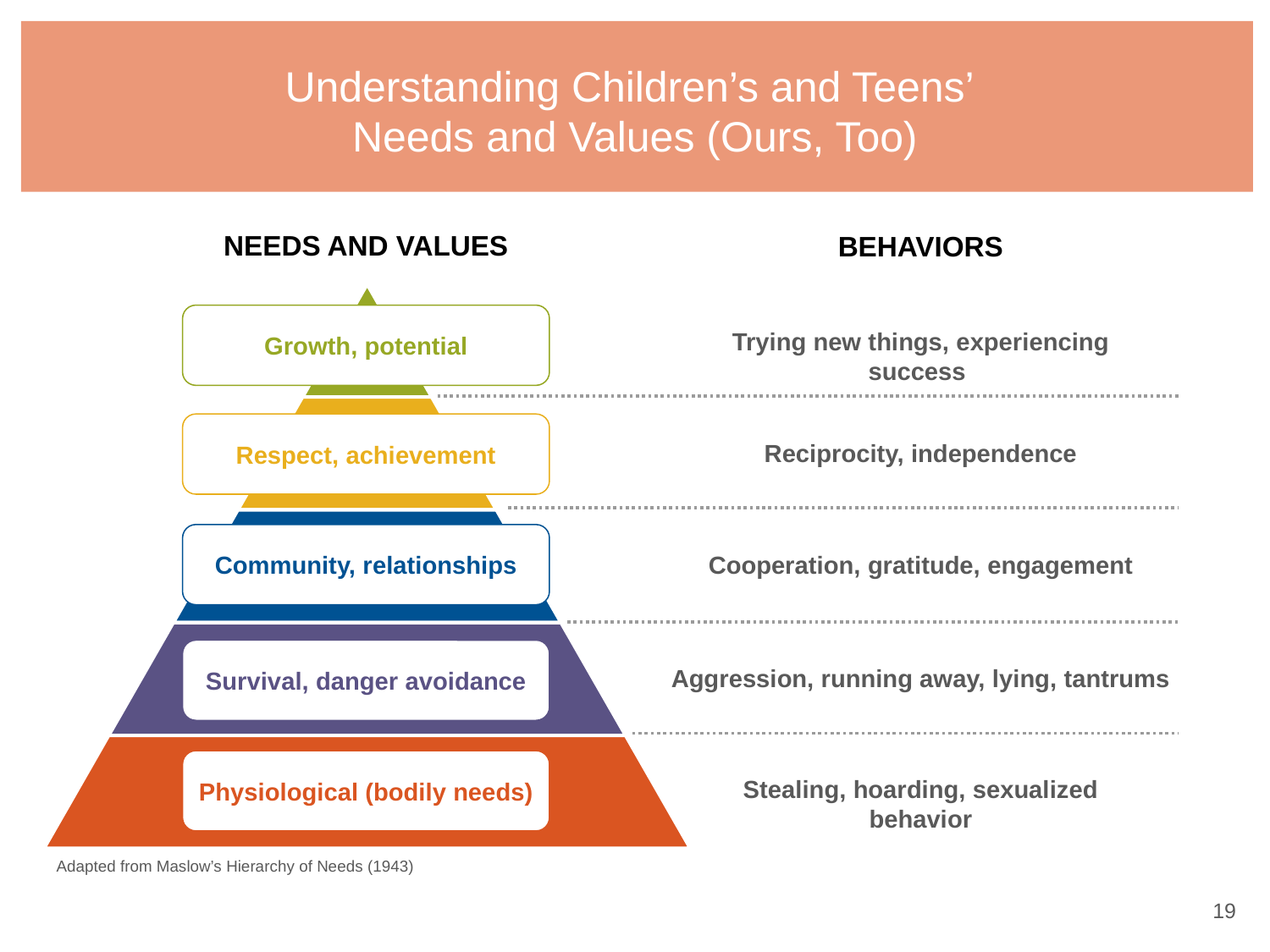

# Understanding Children’s and Teens’ Needs and Values (Ours, Too)
NEEDS AND VALUES
BEHAVIORS

Growth, potential
Trying new things, experiencing success

Respect, achievement
Reciprocity, independence

Community, relationships
Cooperation, gratitude, engagement

Survival, danger avoidance
Aggression, running away, lying, tantrums

Physiological (bodily needs)
Stealing, hoarding, sexualized behavior
Adapted from Maslow’s Hierarchy of Needs (1943)
19